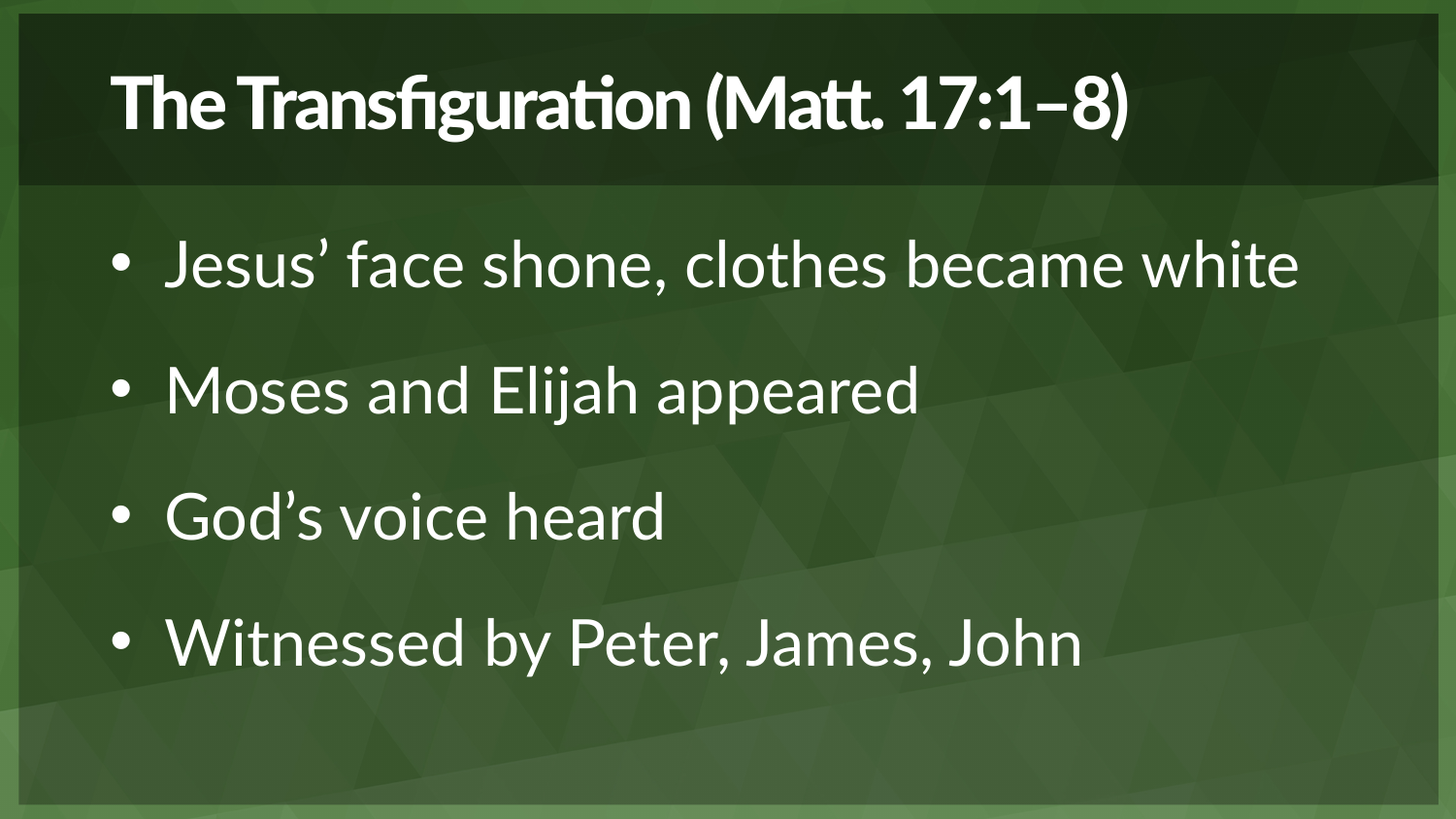

# The Transfiguration (Matt. 17:1–8)
Jesus’ face shone, clothes became white
Moses and Elijah appeared
God’s voice heard
Witnessed by Peter, James, John